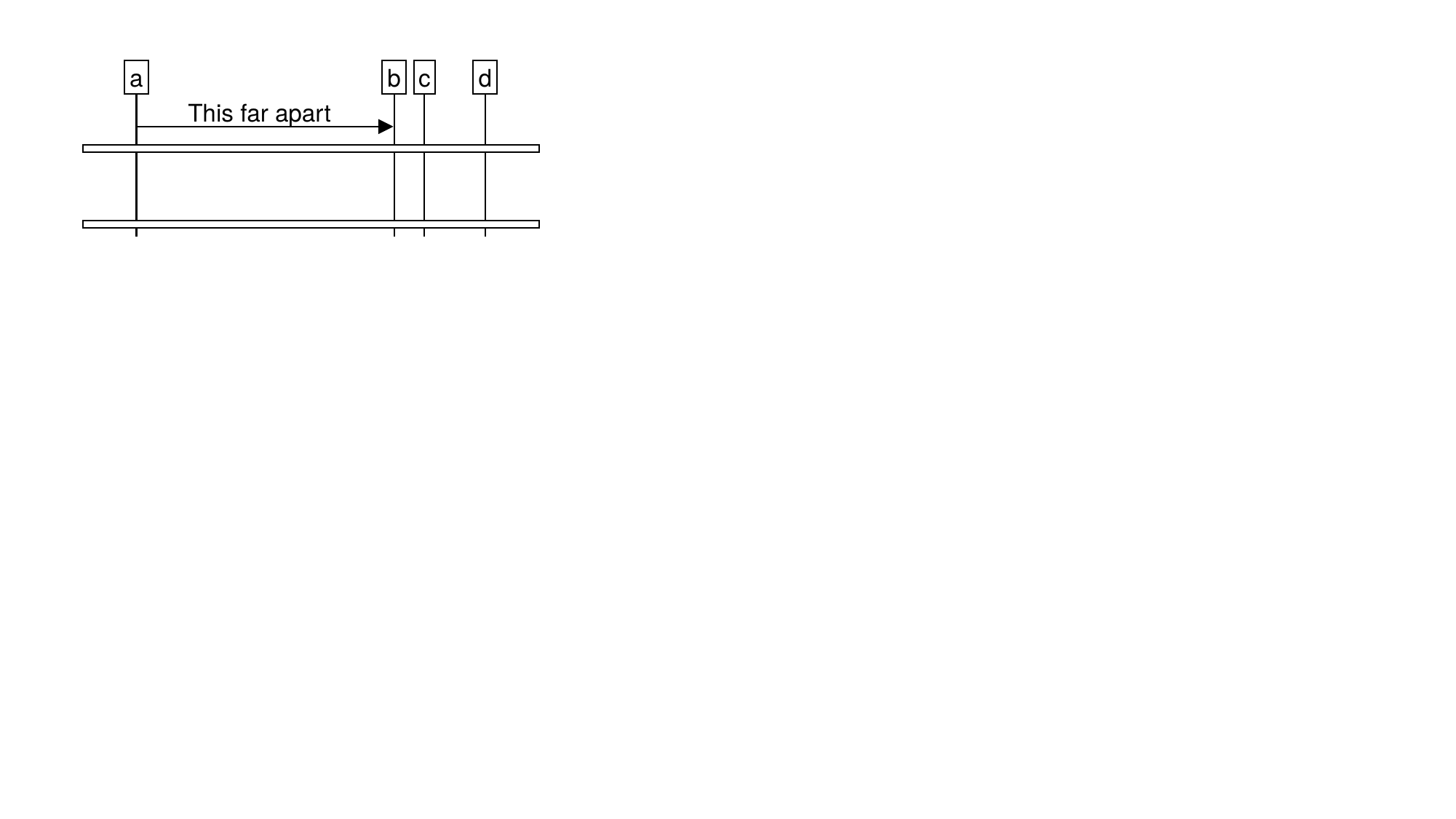

a
b
c
d
This far apart